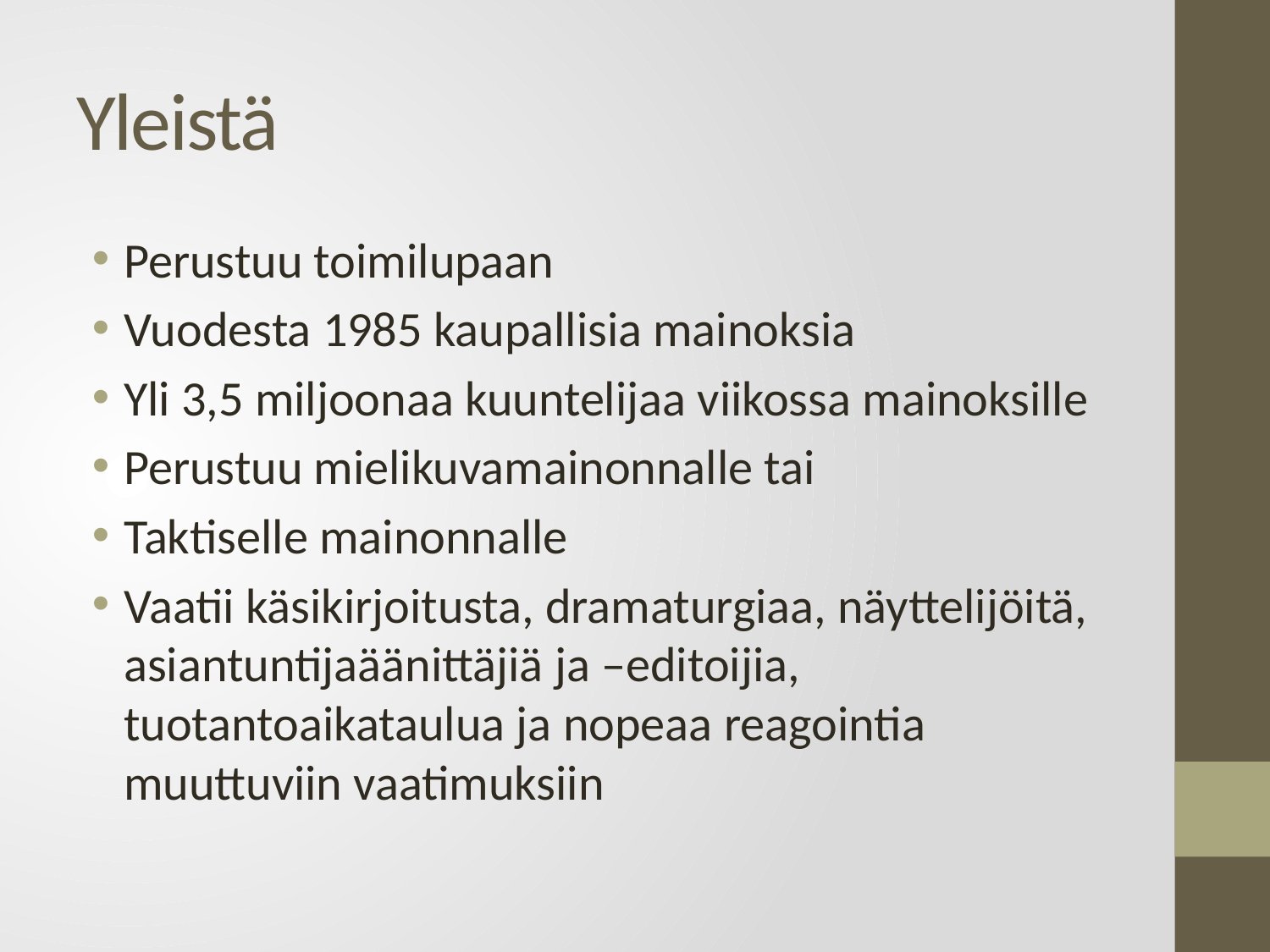

# Yleistä
Perustuu toimilupaan
Vuodesta 1985 kaupallisia mainoksia
Yli 3,5 miljoonaa kuuntelijaa viikossa mainoksille
Perustuu mielikuvamainonnalle tai
Taktiselle mainonnalle
Vaatii käsikirjoitusta, dramaturgiaa, näyttelijöitä, asiantuntijaäänittäjiä ja –editoijia, tuotantoaikataulua ja nopeaa reagointia muuttuviin vaatimuksiin